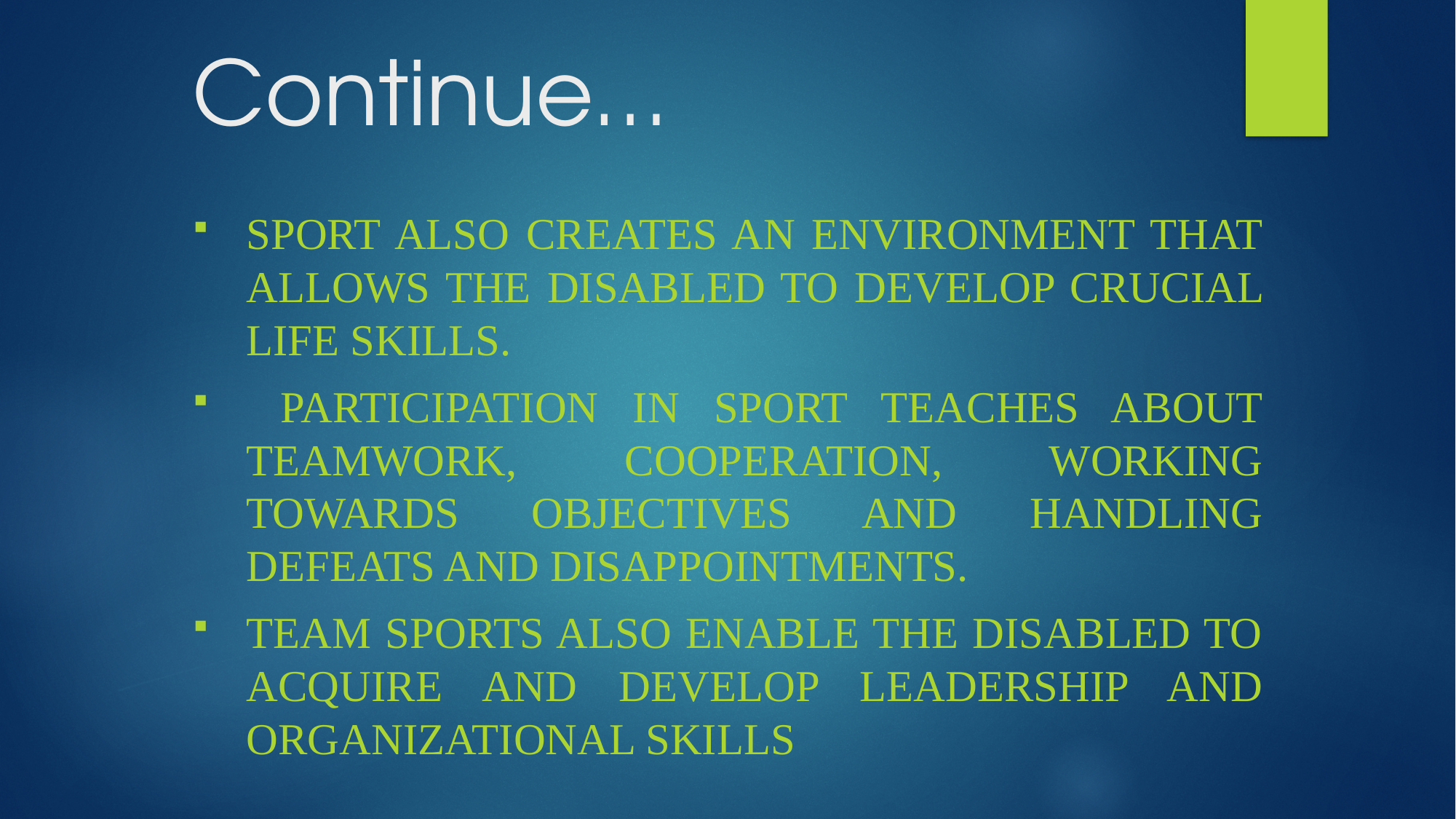

# Continue…
Sport also creates an environment that allows the disabled to develop crucial life skills.
 Participation in sport teaches about teamwork, cooperation, working towards objectives and handling defeats and disappointments.
Team sports also enable the disabled to acquire and develop leadership and organizational skills